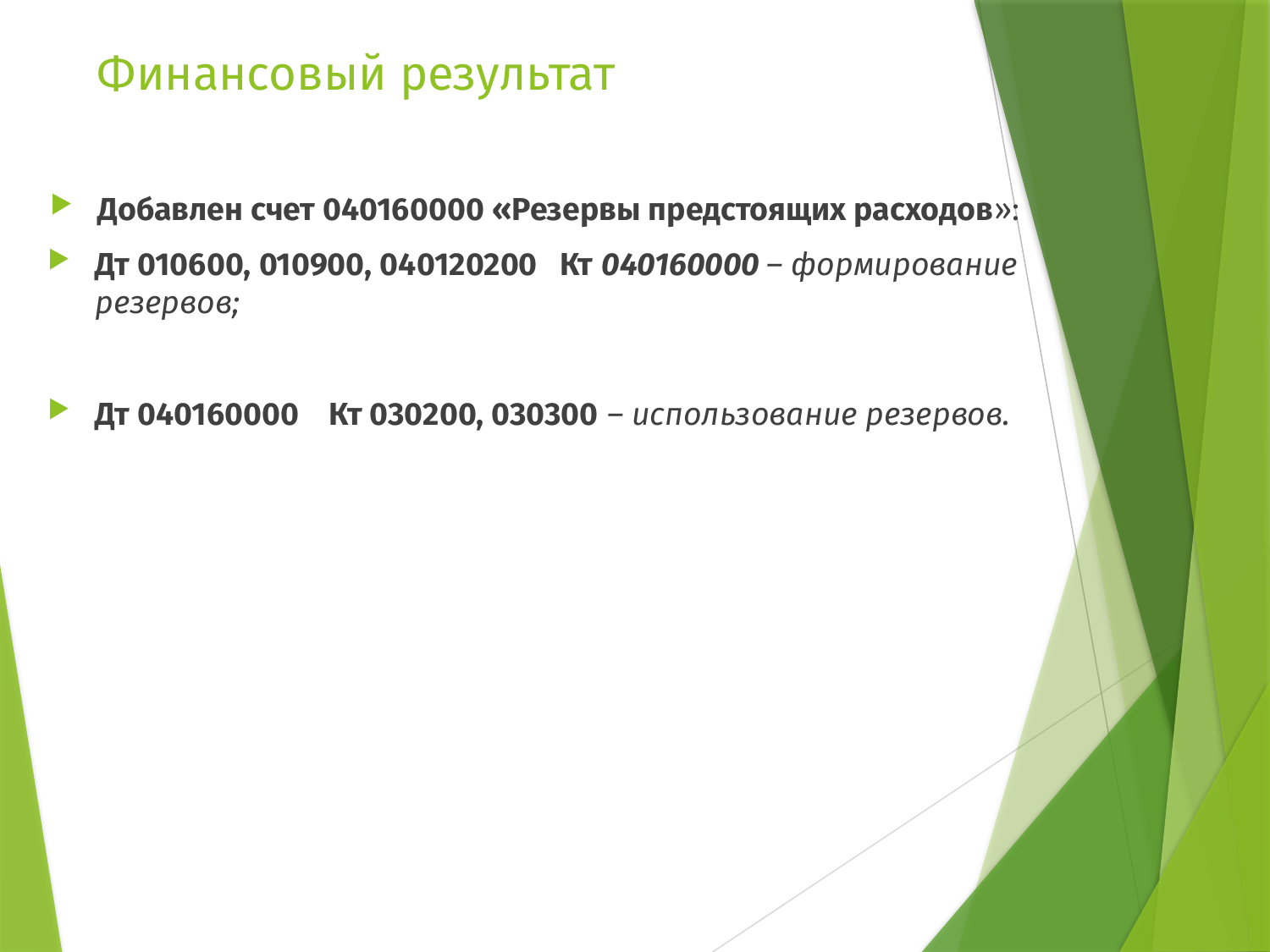

# Финансовый результат

Добавлен счет 040160000 «Резервы предстоящих расходов»:
Дт 010600, 010900, 040120200   Кт 040160000 – формирование резервов;

Дт 040160000    Кт 030200, 030300 – использование резервов.